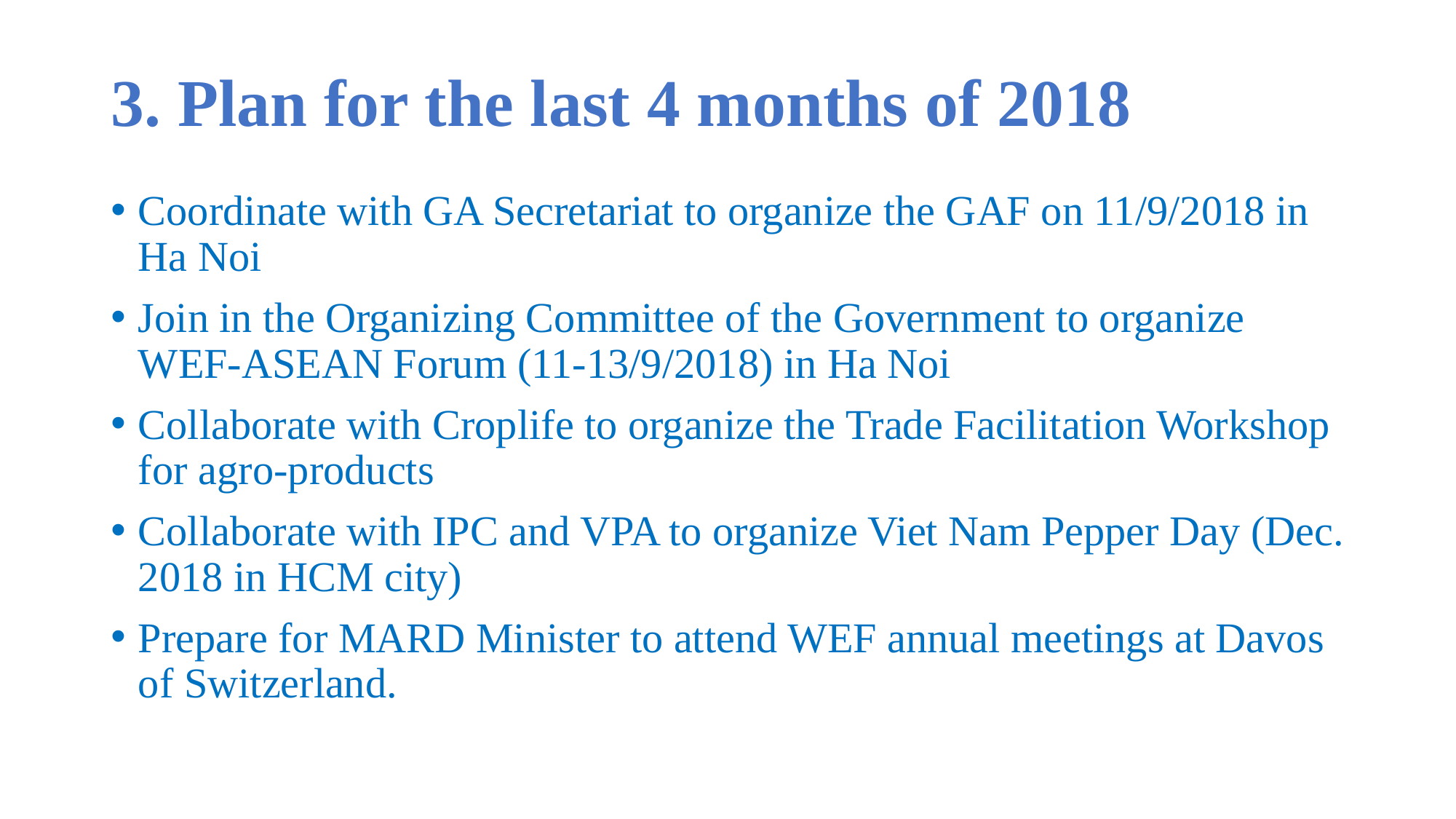

# 3. Plan for the last 4 months of 2018
Coordinate with GA Secretariat to organize the GAF on 11/9/2018 in Ha Noi
Join in the Organizing Committee of the Government to organize WEF-ASEAN Forum (11-13/9/2018) in Ha Noi
Collaborate with Croplife to organize the Trade Facilitation Workshop for agro-products
Collaborate with IPC and VPA to organize Viet Nam Pepper Day (Dec. 2018 in HCM city)
Prepare for MARD Minister to attend WEF annual meetings at Davos of Switzerland.